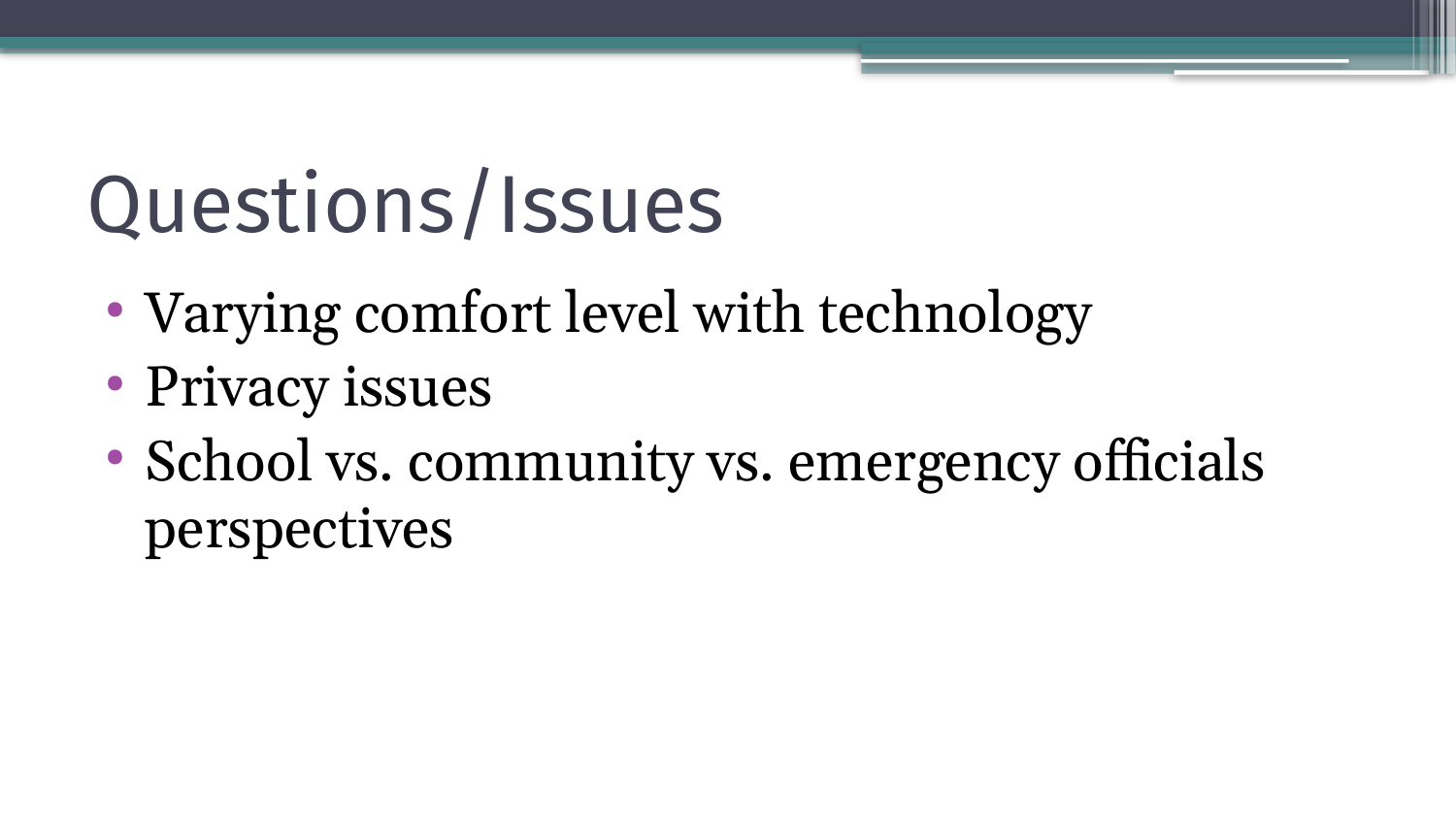

# Questions/Issues
Varying comfort level with technology
Privacy issues
School vs. community vs. emergency officials perspectives